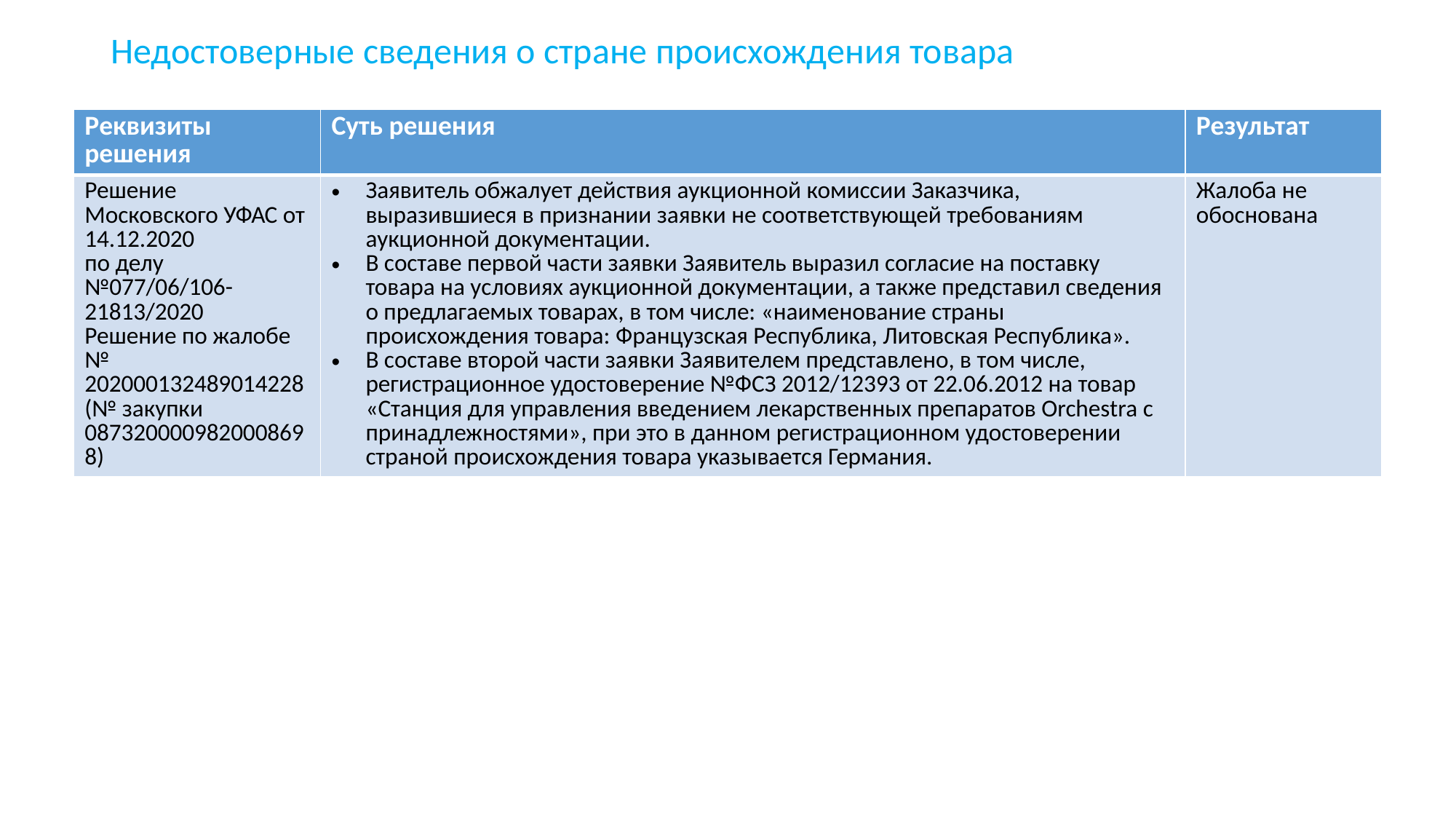

# Недостоверные сведения о стране происхождения товара
| Реквизиты решения | Суть решения | Результат |
| --- | --- | --- |
| Решение Московского УФАС от 14.12.2020 по делу №077/06/106-21813/2020 Решение по жалобе № 202000132489014228 (№ закупки 0873200009820008698) | Заявитель обжалует действия аукционной комиссии Заказчика, выразившиеся в признании заявки не соответствующей требованиям аукционной документации. В составе первой части заявки Заявитель выразил согласие на поставку товара на условиях аукционной документации, а также представил сведения о предлагаемых товарах, в том числе: «наименование страны происхождения товара: Французская Республика, Литовская Республика». В составе второй части заявки Заявителем представлено, в том числе, регистрационное удостоверение №ФСЗ 2012/12393 от 22.06.2012 на товар «Станция для управления введением лекарственных препаратов Orchestra с принадлежностями», при это в данном регистрационном удостоверении страной происхождения товара указывается Германия. | Жалоба не обоснована |